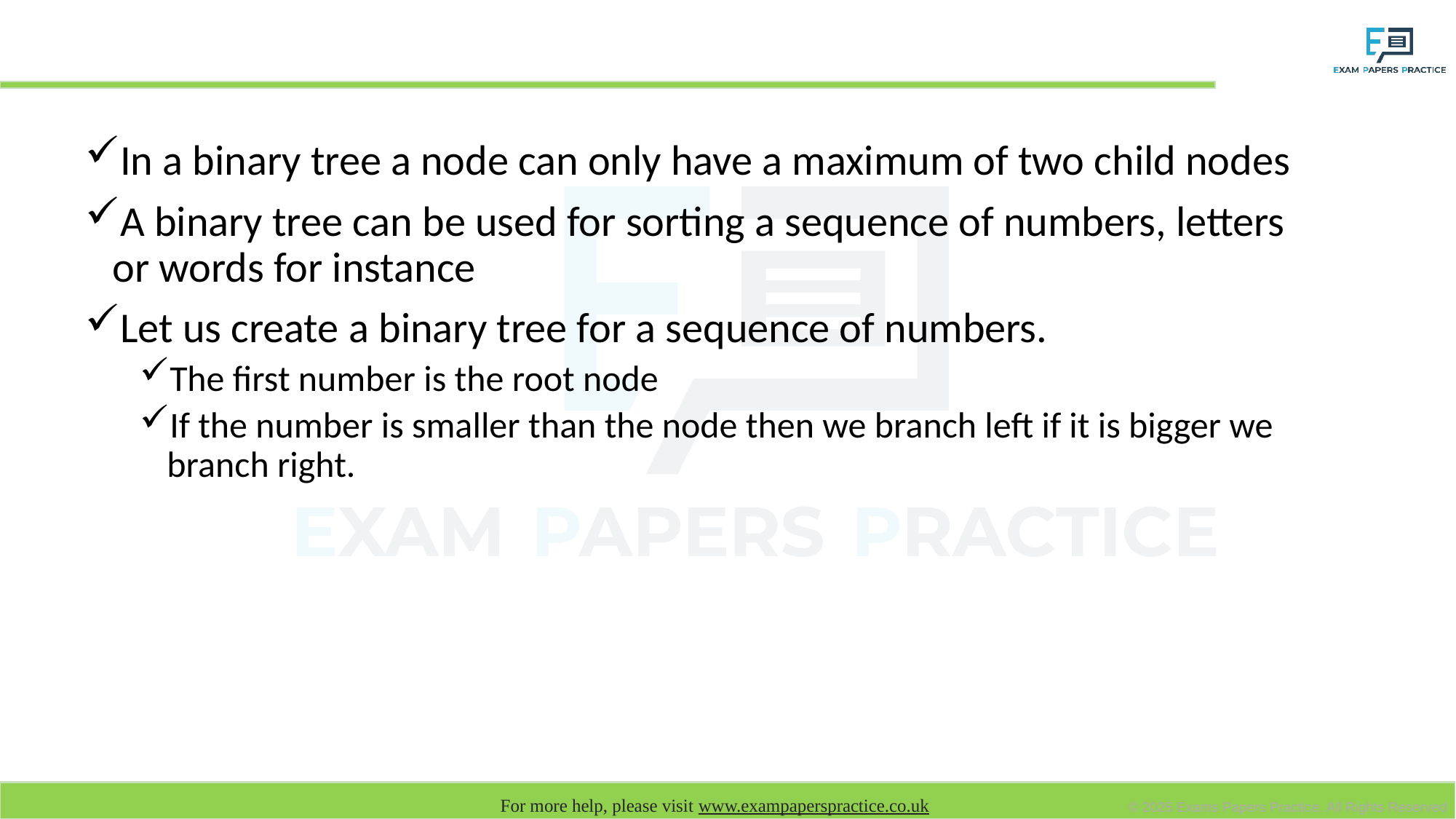

# Binary tree
In a binary tree a node can only have a maximum of two child nodes
A binary tree can be used for sorting a sequence of numbers, letters or words for instance
Let us create a binary tree for a sequence of numbers.
The first number is the root node
If the number is smaller than the node then we branch left if it is bigger we branch right.